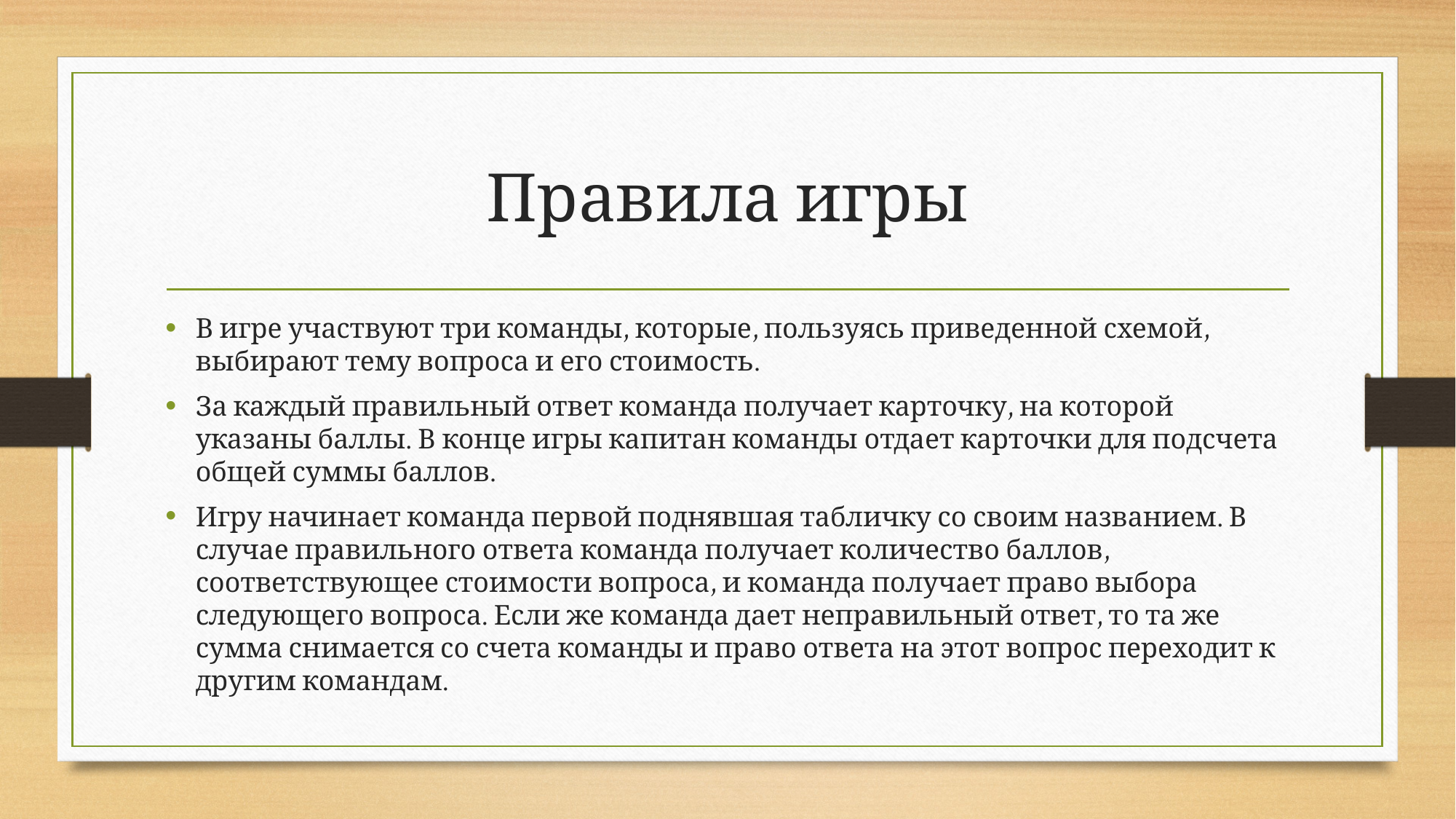

# Правила игры
В игре участвуют три команды, которые, пользуясь приведенной схемой, выбирают тему вопроса и его стоимость.
За каждый правильный ответ команда получает карточку, на которой указаны баллы. В конце игры капитан команды отдает карточки для подсчета общей суммы баллов.
Игру начинает команда первой поднявшая табличку со своим названием. В случае правильного ответа команда получает количество баллов, соответствующее стоимости вопроса, и команда получает право выбора следующего вопроса. Если же команда дает неправильный ответ, то та же сумма снимается со счета команды и право ответа на этот вопрос переходит к другим командам.